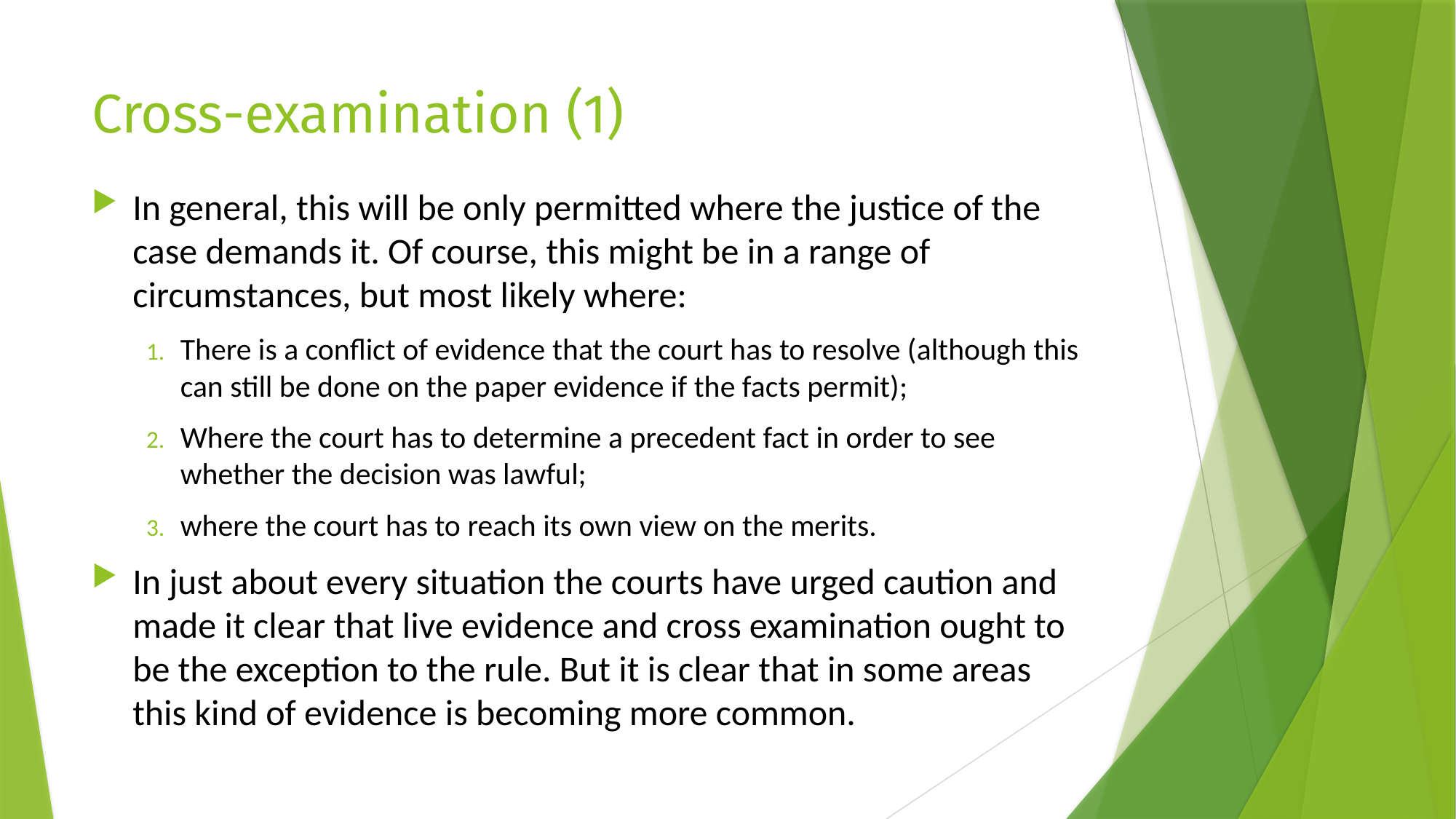

# Cross-examination (1)
In general, this will be only permitted where the justice of the case demands it. Of course, this might be in a range of circumstances, but most likely where:
There is a conflict of evidence that the court has to resolve (although this can still be done on the paper evidence if the facts permit);
Where the court has to determine a precedent fact in order to see whether the decision was lawful;
where the court has to reach its own view on the merits.
In just about every situation the courts have urged caution and made it clear that live evidence and cross examination ought to be the exception to the rule. But it is clear that in some areas this kind of evidence is becoming more common.